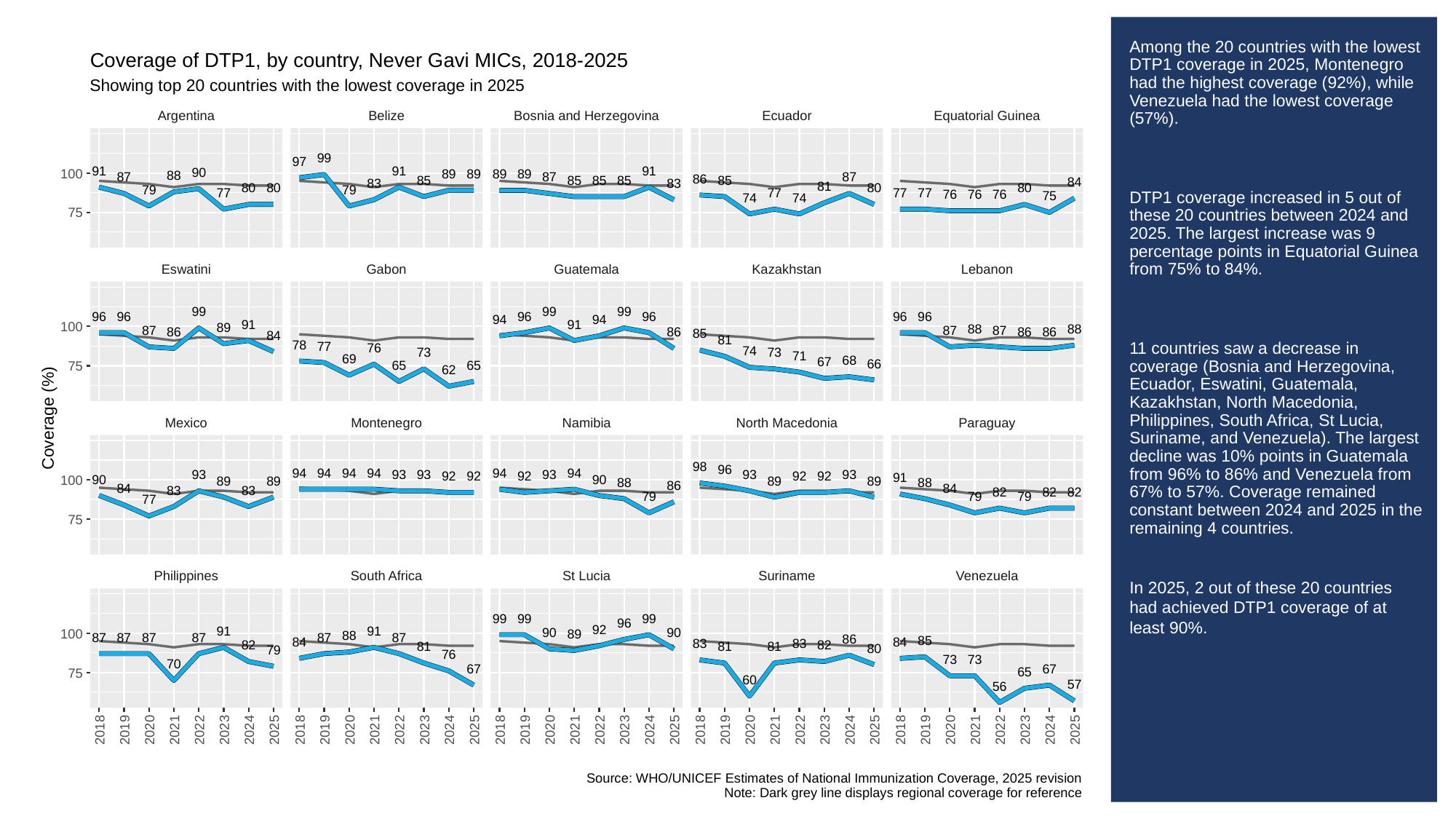

# Among the 20 countries with the lowest DTP1 coverage in 2025, Montenegro had the highest coverage (92%), while Venezuela had the lowest coverage (57%).

DTP1 coverage increased in 5 out of these 20 countries between 2024 and 2025. The largest increase was 9 percentage points in Equatorial Guinea from 75% to 84%.

11 countries saw a decrease in coverage (Bosnia and Herzegovina, Ecuador, Eswatini, Guatemala, Kazakhstan, North Macedonia, Philippines, South Africa, St Lucia, Suriname, and Venezuela). The largest decline was 10% points in Guatemala from 96% to 86% and Venezuela from 67% to 57%. Coverage remained constant between 2024 and 2025 in the remaining 4 countries.

In 2025, 2 out of these 20 countries had achieved DTP1 coverage of at least 90%.

Coverage of DTP1, by country, Never Gavi MICs, 2018-2025
Showing top 20 countries with the lowest coverage in 2025
Argentina
Belize
Bosnia and Herzegovina
Ecuador
Equatorial Guinea

99

97
91
91
91
90
100
89
89
89
89
88
87
87
87

86

85
85
85
85
85
84
83
83

81
80
80
80
80
79
79

77
77
77
77
76
76
76
75
74
74

75

Eswatini
Gabon
Guatemala
Kazakhstan
Lebanon

99
99
99

96
96
96
96
96
96
94
94
91
91
100
89
88
88
87
87
87

86
86
86
86

85
84

81
78
77
76
74

73
73

71
69
68
67
66
65
65
75

62

Coverage (%)
Mexico
Montenegro
Namibia
North Macedonia
Paraguay

98
96
94
94
94
94
94
94
93
93
93
93
93
93
92
92
92
92
92
91
90
90
100
89
89
89
89
88
88

86

84
84
83
83
82
82
82

79
79
79

77

75

Philippines
South Africa
St Lucia
Suriname
Venezuela

99
99
99

96
92
91
91
90
90
100
89
88
87
87
87
87
87
87

86

85
84
84
83
83
82
82

81
81
81
80
79

76

73
73

70
67
67
65
75

60
57
56

2018
2019
2020
2021
2022
2023
2024
2025
2018
2019
2020
2021
2022
2023
2024
2025
2018
2019
2020
2021
2022
2023
2024
2025
2018
2019
2020
2021
2022
2023
2024
2025
2018
2019
2020
2021
2022
2023
2024
2025
Source: WHO/UNICEF Estimates of National Immunization Coverage, 2025 revision
Note: Dark grey line displays regional coverage for reference